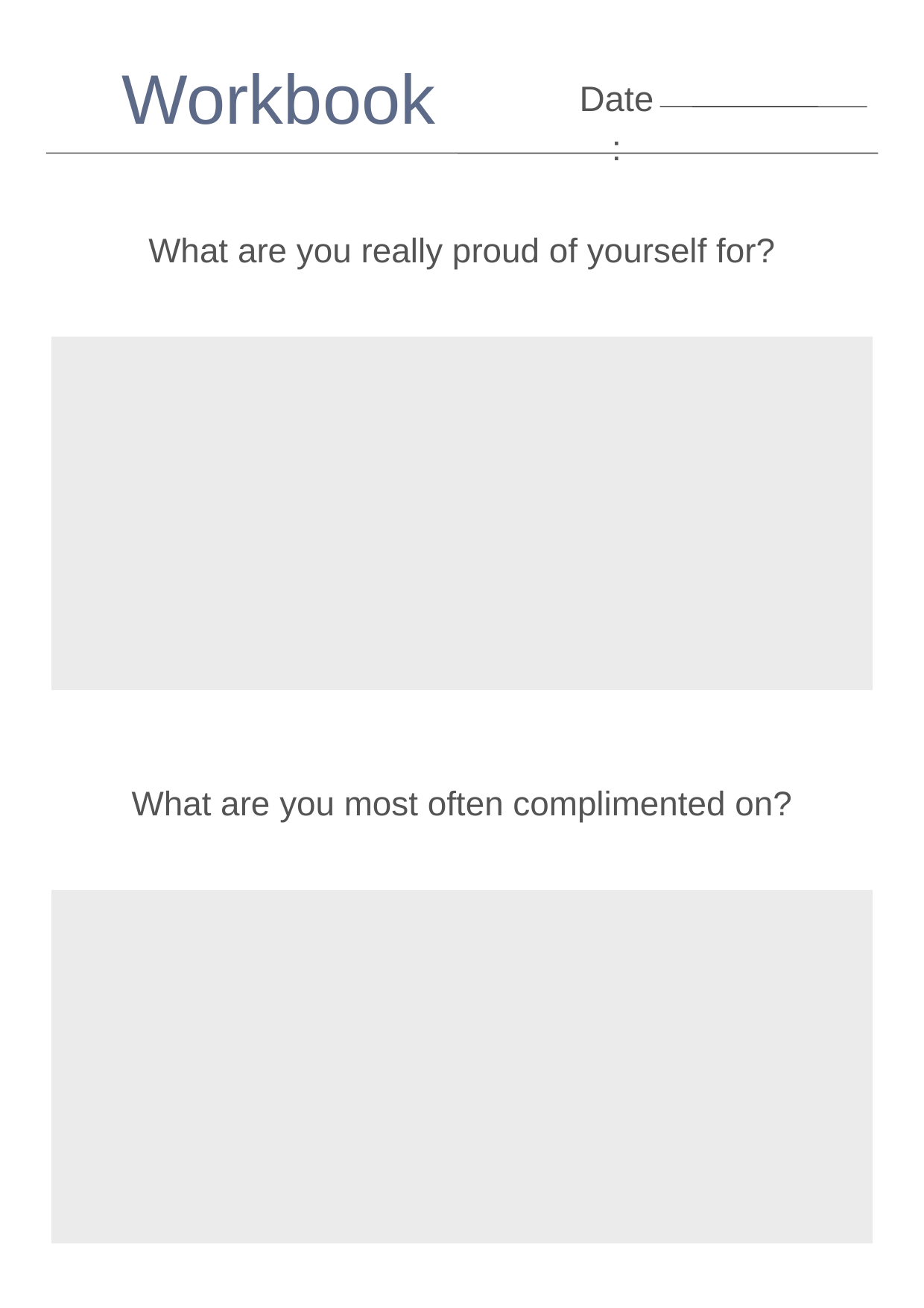

Workbook
Date:

What are you really proud of yourself for?

What are you most often complimented on?